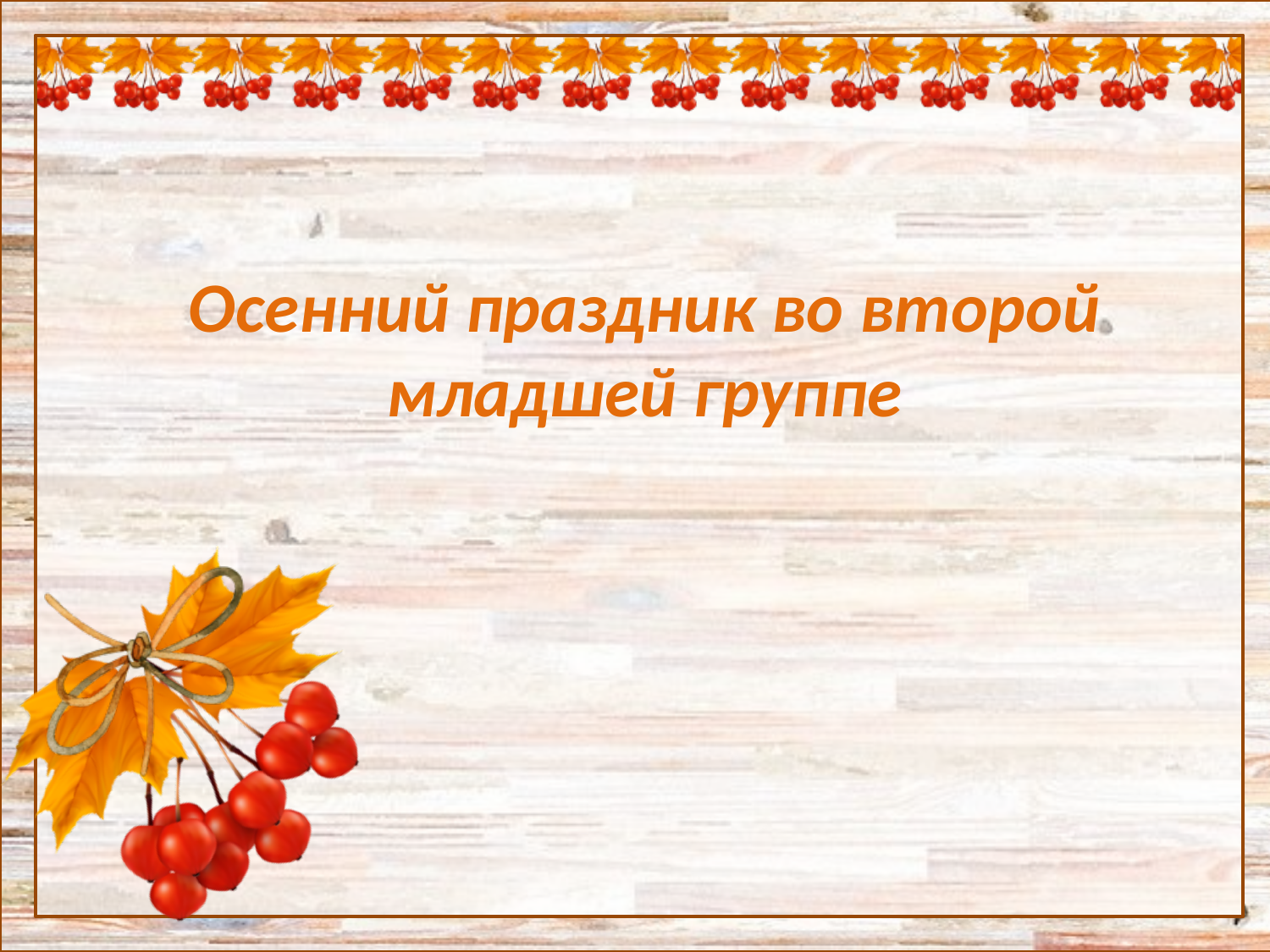

# Осенний праздник во второй младшей группе